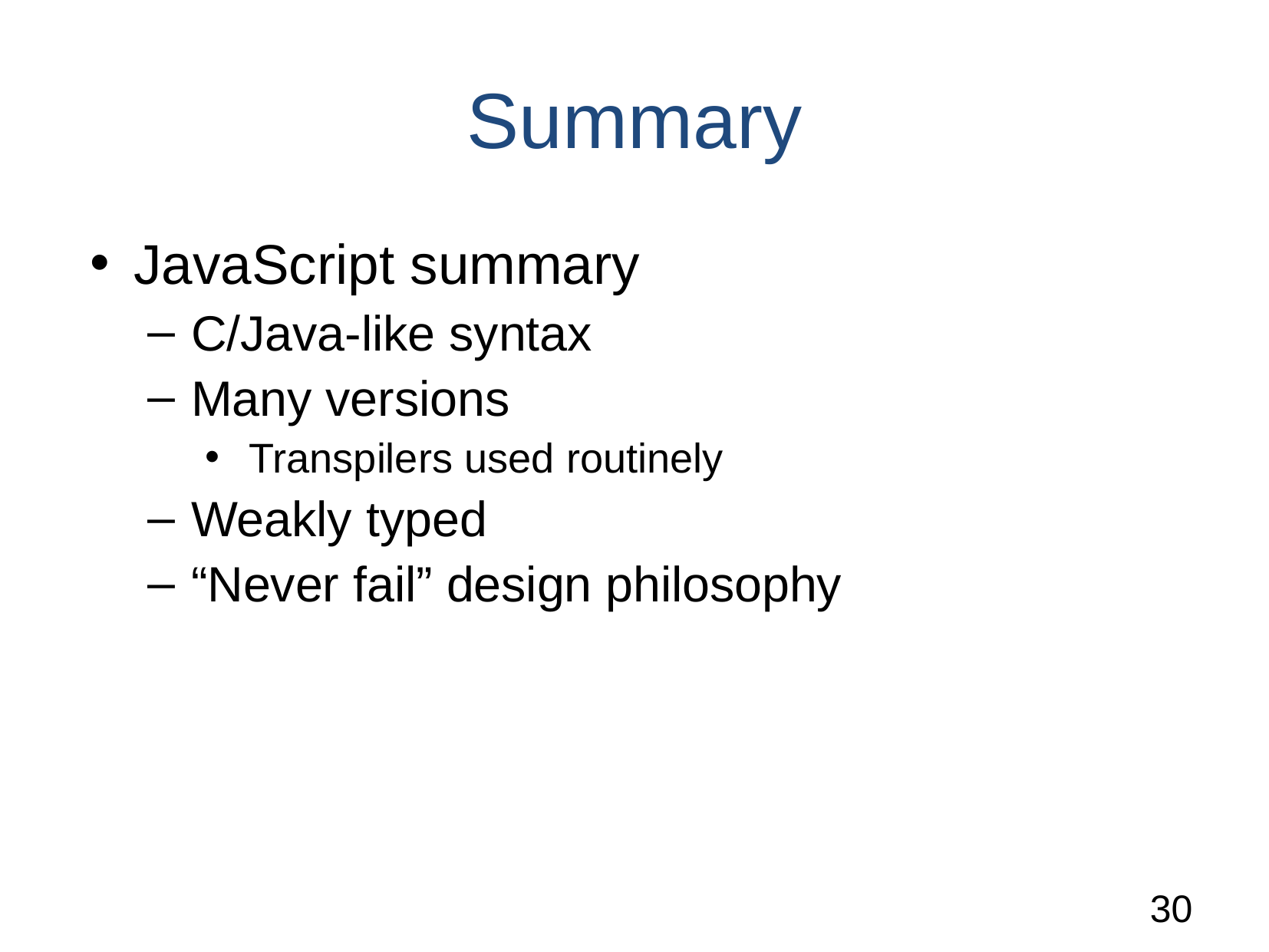

# Summary
JavaScript summary
C/Java-like syntax
Many versions
Transpilers used routinely
Weakly typed
“Never fail” design philosophy
30